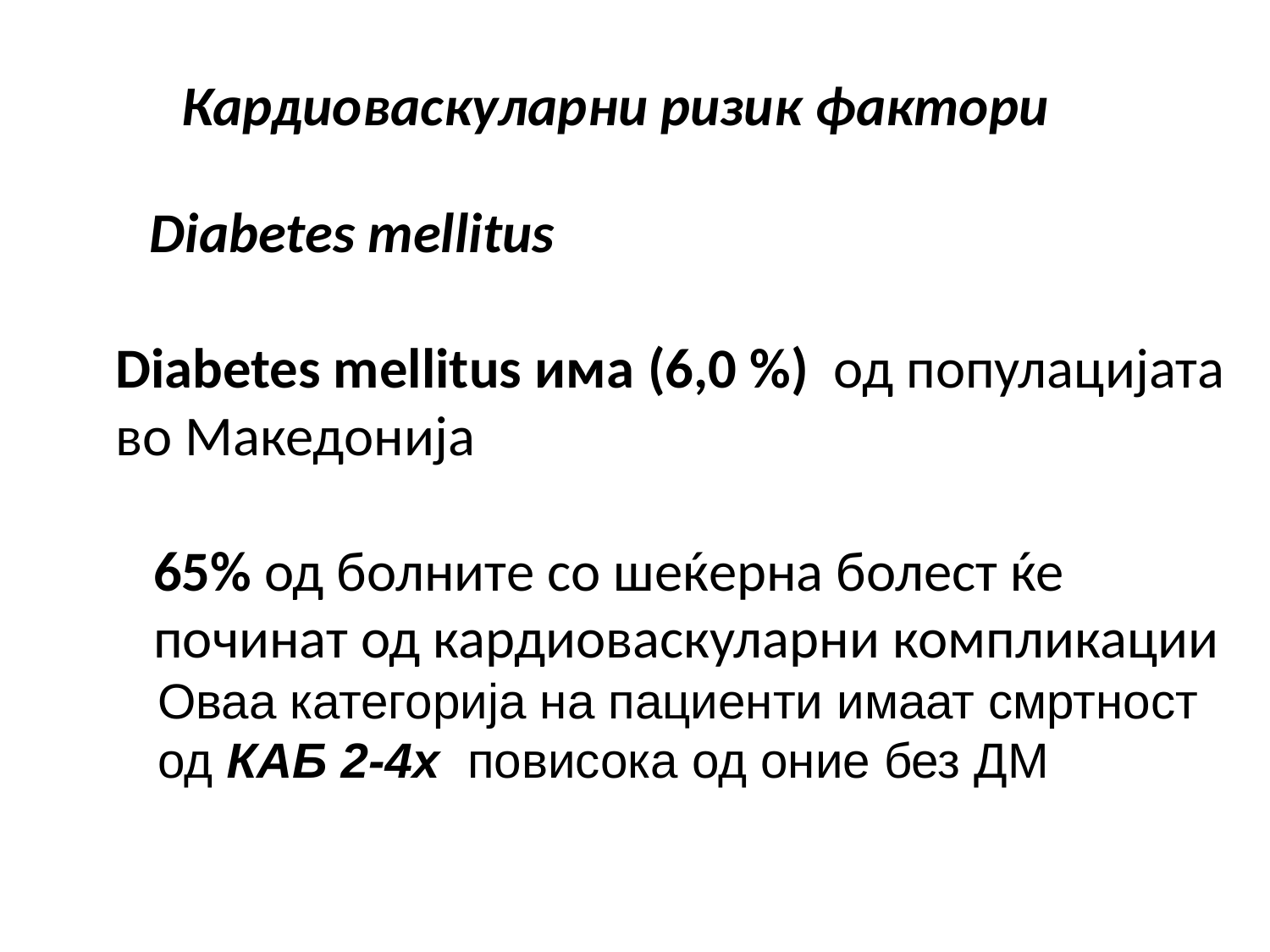

Кардиоваскуларни ризик фактори

   Diabetes mellitus

 Diabetes mellitus има (6,0 %)  од популацијата
 во Македонија

    65% од болните со шеќерна болест ќе
    починат од кардиоваскуларни компликации
    Оваа категорија на пациенти имаат смртност
    од КАБ 2-4х  повисока од оние без ДМ